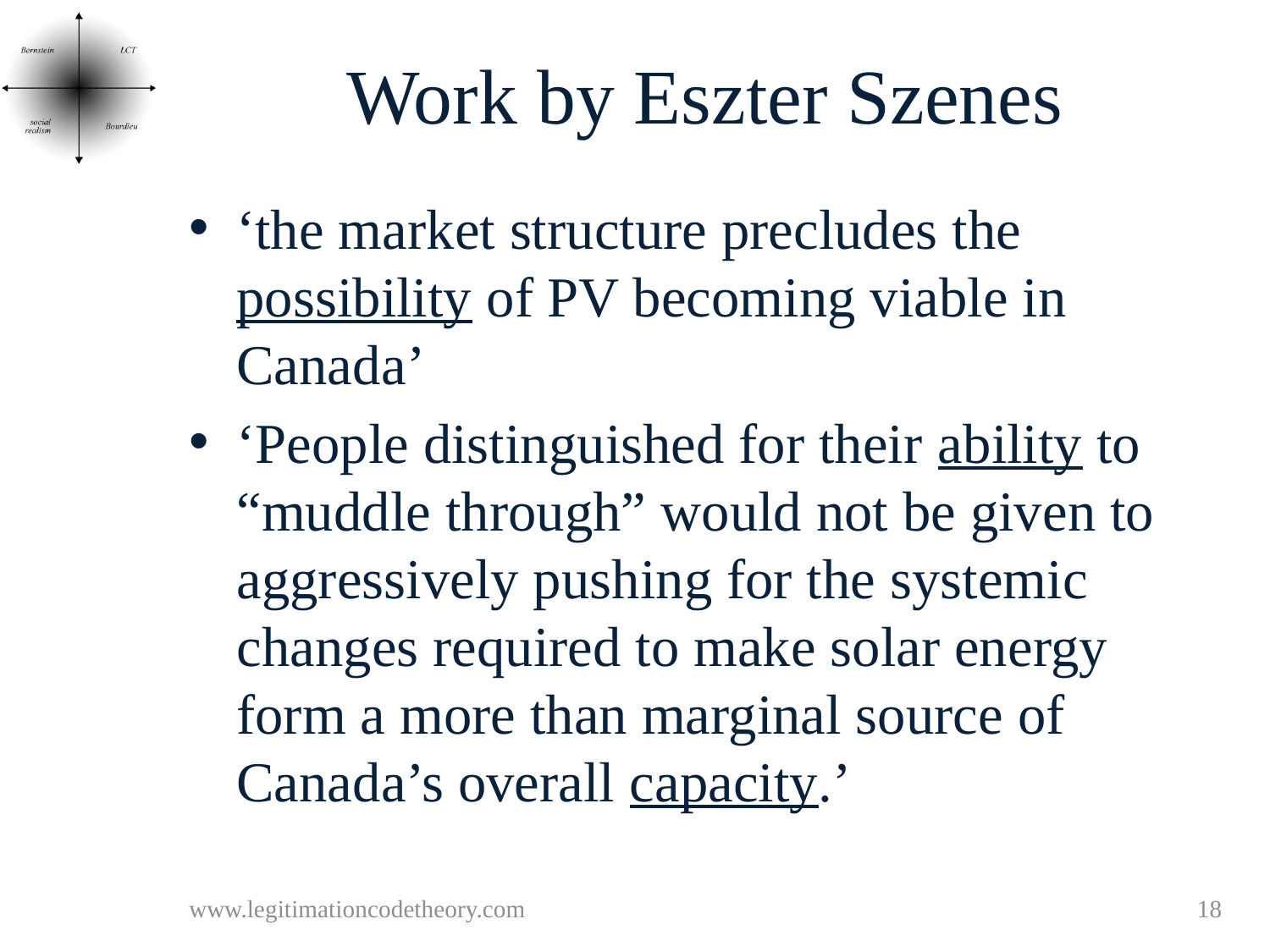

# Work by Eszter Szenes

‘the market structure precludes the possibility of PV becoming viable in Canada’
‘People distinguished for their ability to “muddle through” would not be given to aggressively pushing for the systemic changes required to make solar energy form a more than marginal source of Canada’s overall capacity.’

www.legitimationcodetheory.com
18